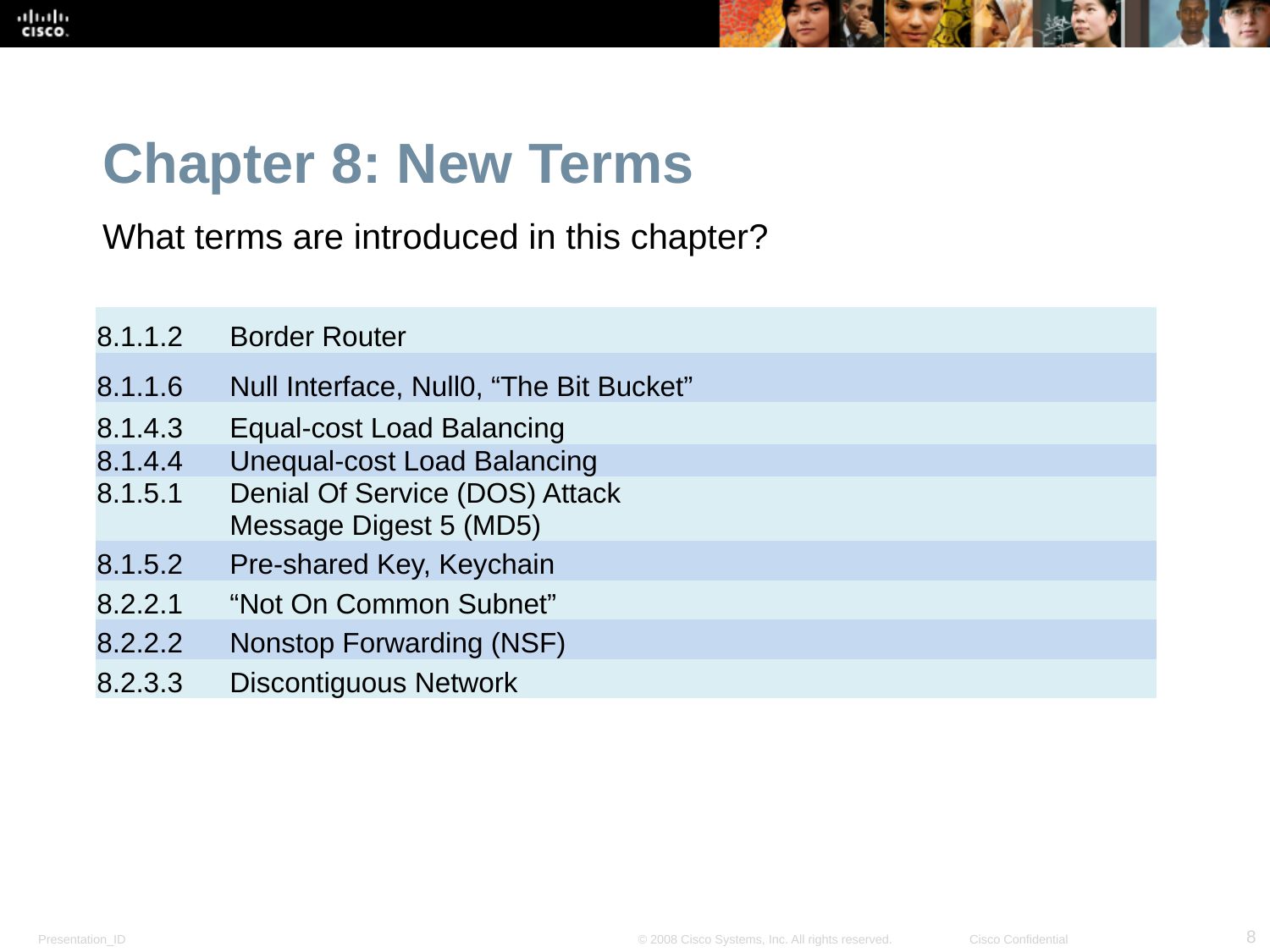

Chapter 8: New Terms
What terms are introduced in this chapter?
| 8.1.1.2 | Border Router |
| --- | --- |
| 8.1.1.6 | Null Interface, Null0, “The Bit Bucket” |
| 8.1.4.3 | Equal-cost Load Balancing |
| 8.1.4.4 | Unequal-cost Load Balancing |
| 8.1.5.1 | Denial Of Service (DOS) Attack Message Digest 5 (MD5) |
| 8.1.5.2 | Pre-shared Key, Keychain |
| 8.2.2.1 | “Not On Common Subnet” |
| 8.2.2.2 | Nonstop Forwarding (NSF) |
| 8.2.3.3 | Discontiguous Network |